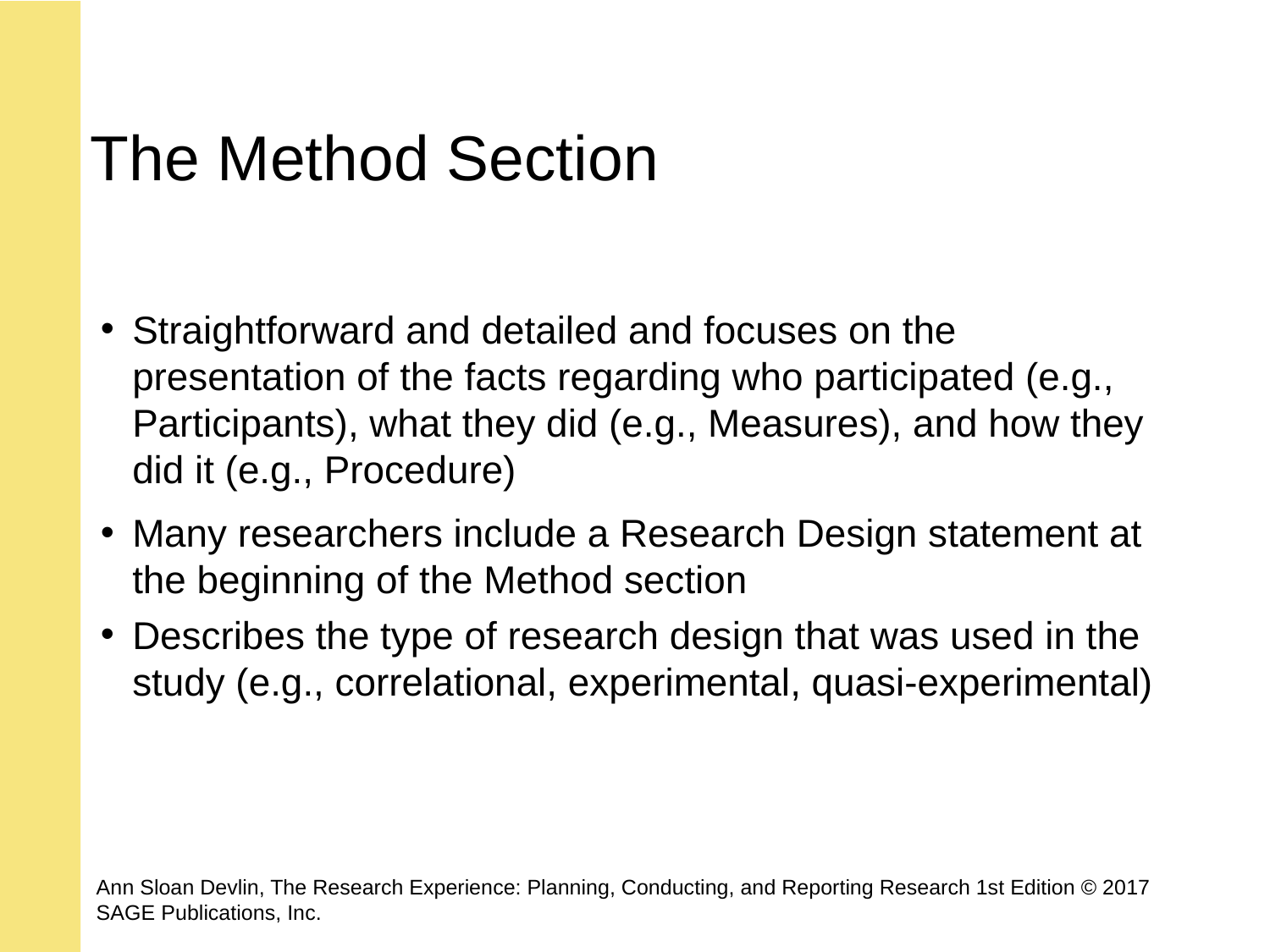

# The Method Section
Straightforward and detailed and focuses on the presentation of the facts regarding who participated (e.g., Participants), what they did (e.g., Measures), and how they did it (e.g., Procedure)
Many researchers include a Research Design statement at the beginning of the Method section
Describes the type of research design that was used in the study (e.g., correlational, experimental, quasi-experimental)